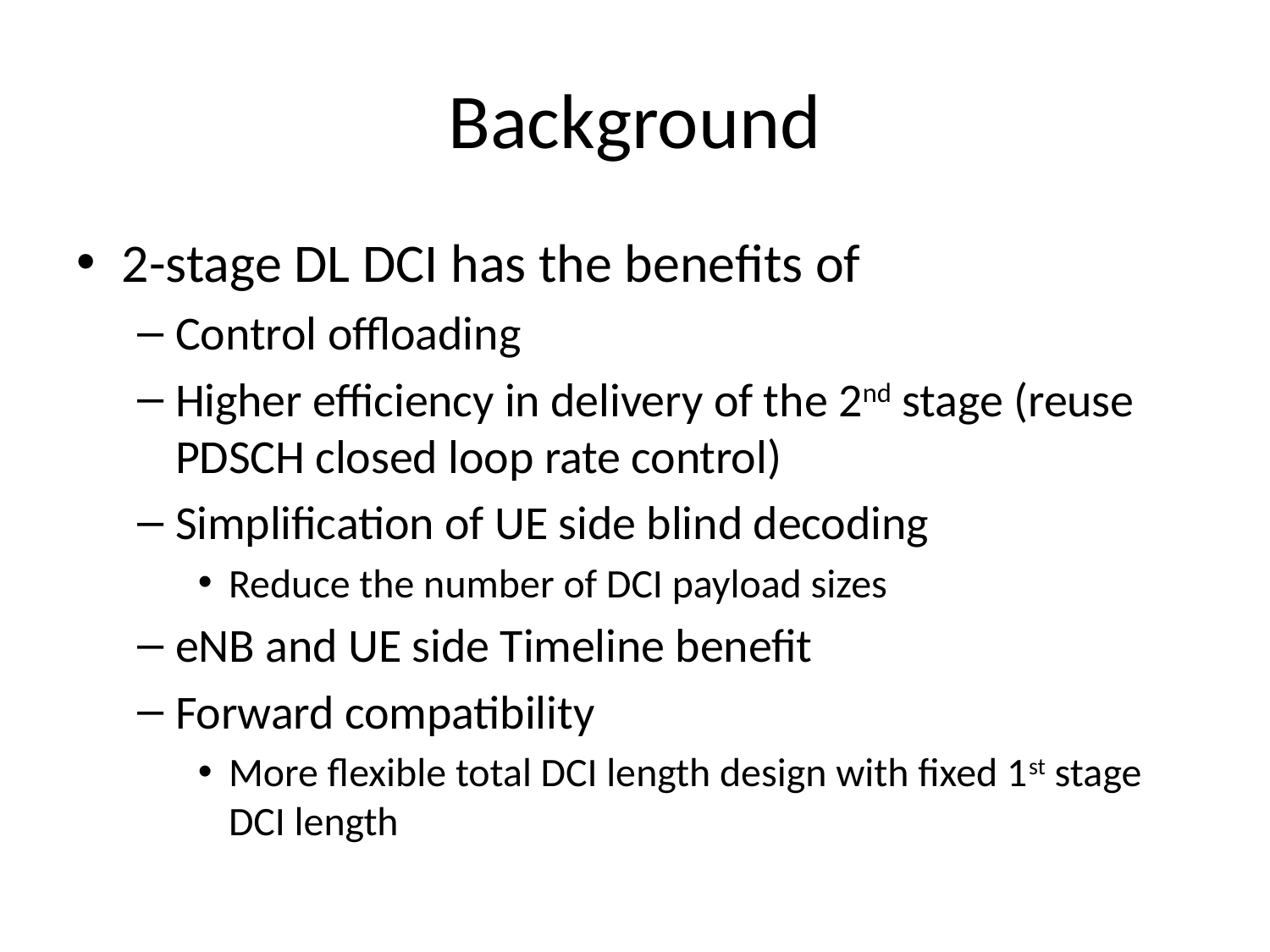

# Background
2-stage DL DCI has the benefits of
Control offloading
Higher efficiency in delivery of the 2nd stage (reuse PDSCH closed loop rate control)
Simplification of UE side blind decoding
Reduce the number of DCI payload sizes
eNB and UE side Timeline benefit
Forward compatibility
More flexible total DCI length design with fixed 1st stage DCI length